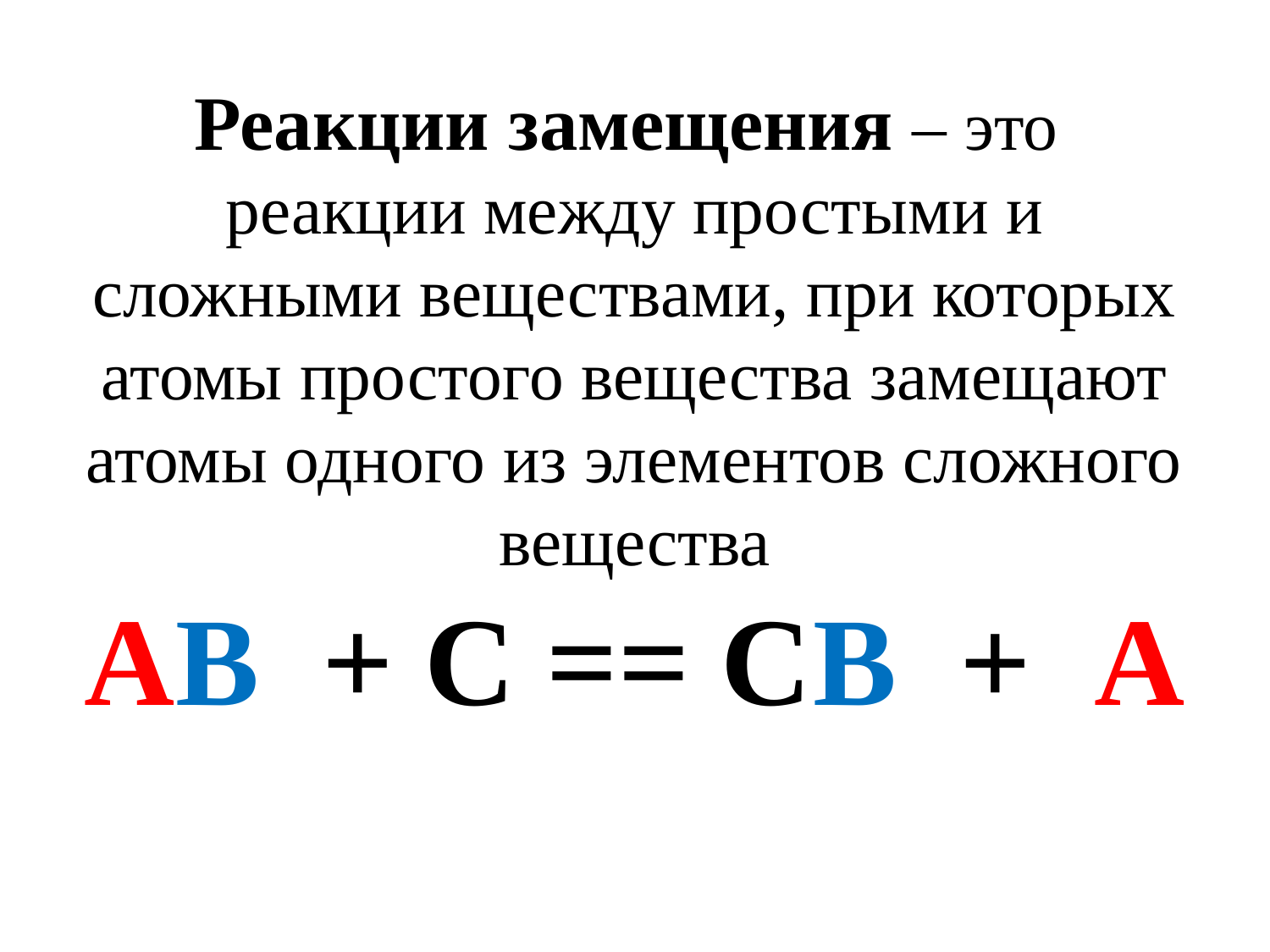

# Реакции замещения – это  реакции между простыми и сложными веществами, при которых атомы простого вещества замещают атомы одного из элементов сложного вещества АВ  + С == СВ  +  А